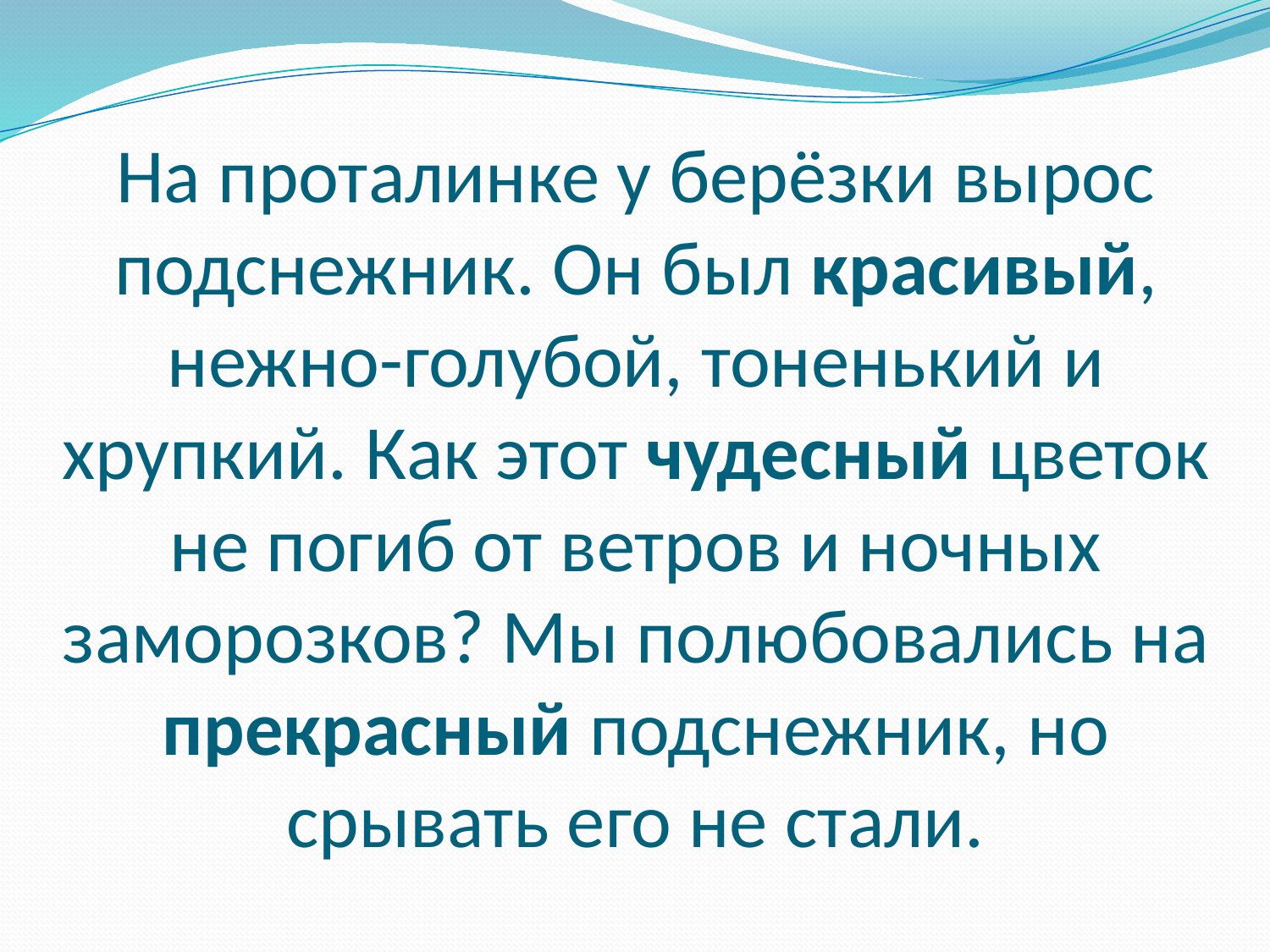

# На проталинке у берёзки вырос подснежник. Он был красивый, нежно-голубой, тоненький и хрупкий. Как этот чудесный цветок не погиб от ветров и ночных заморозков? Мы полюбовались на прекрасный подснежник, но срывать его не стали.